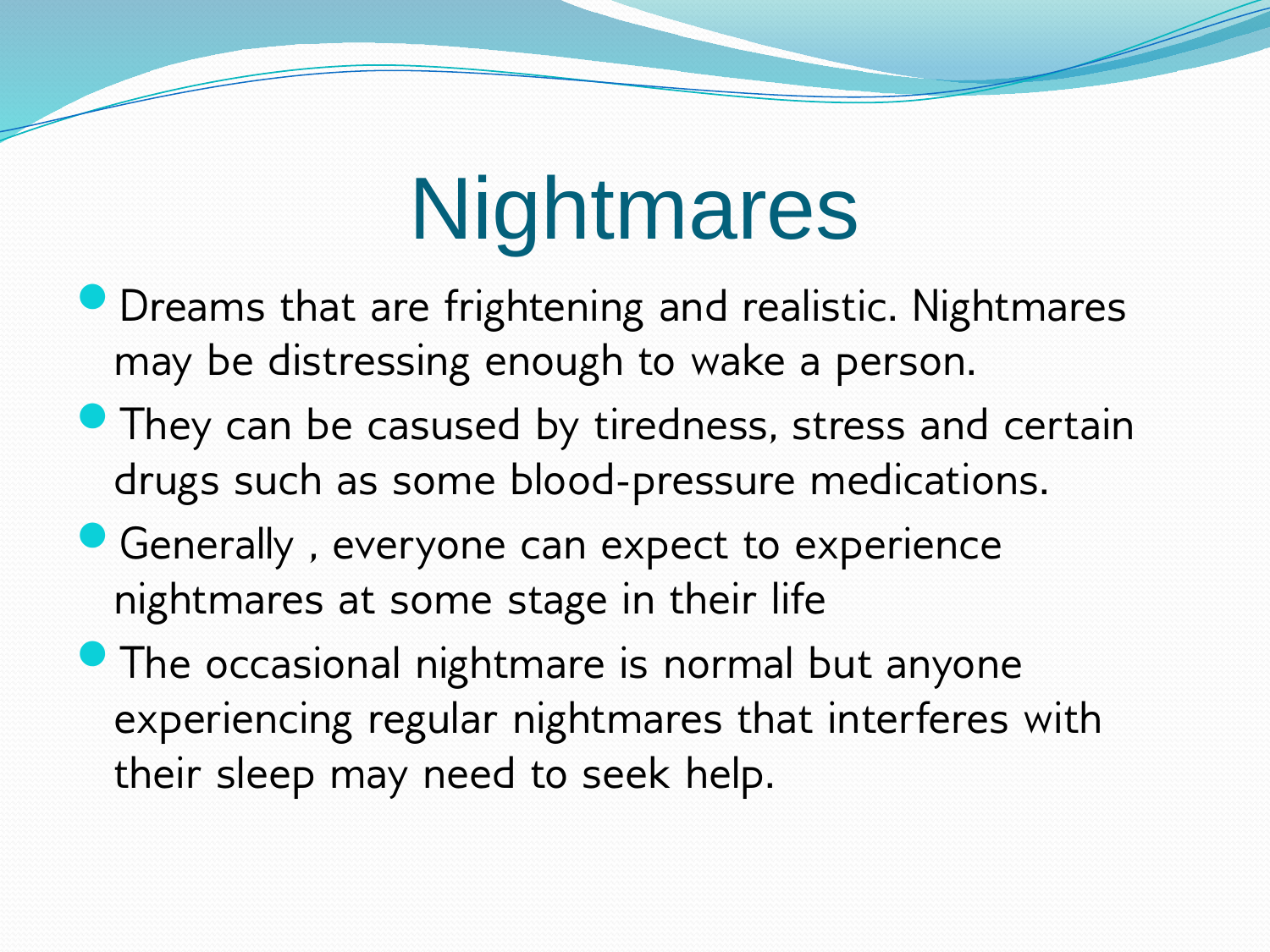

# Nightmares
Dreams that are frightening and realistic. Nightmares may be distressing enough to wake a person.
They can be casused by tiredness, stress and certain drugs such as some blood-pressure medications.
Generally , everyone can expect to experience nightmares at some stage in their life
The occasional nightmare is normal but anyone experiencing regular nightmares that interferes with their sleep may need to seek help.